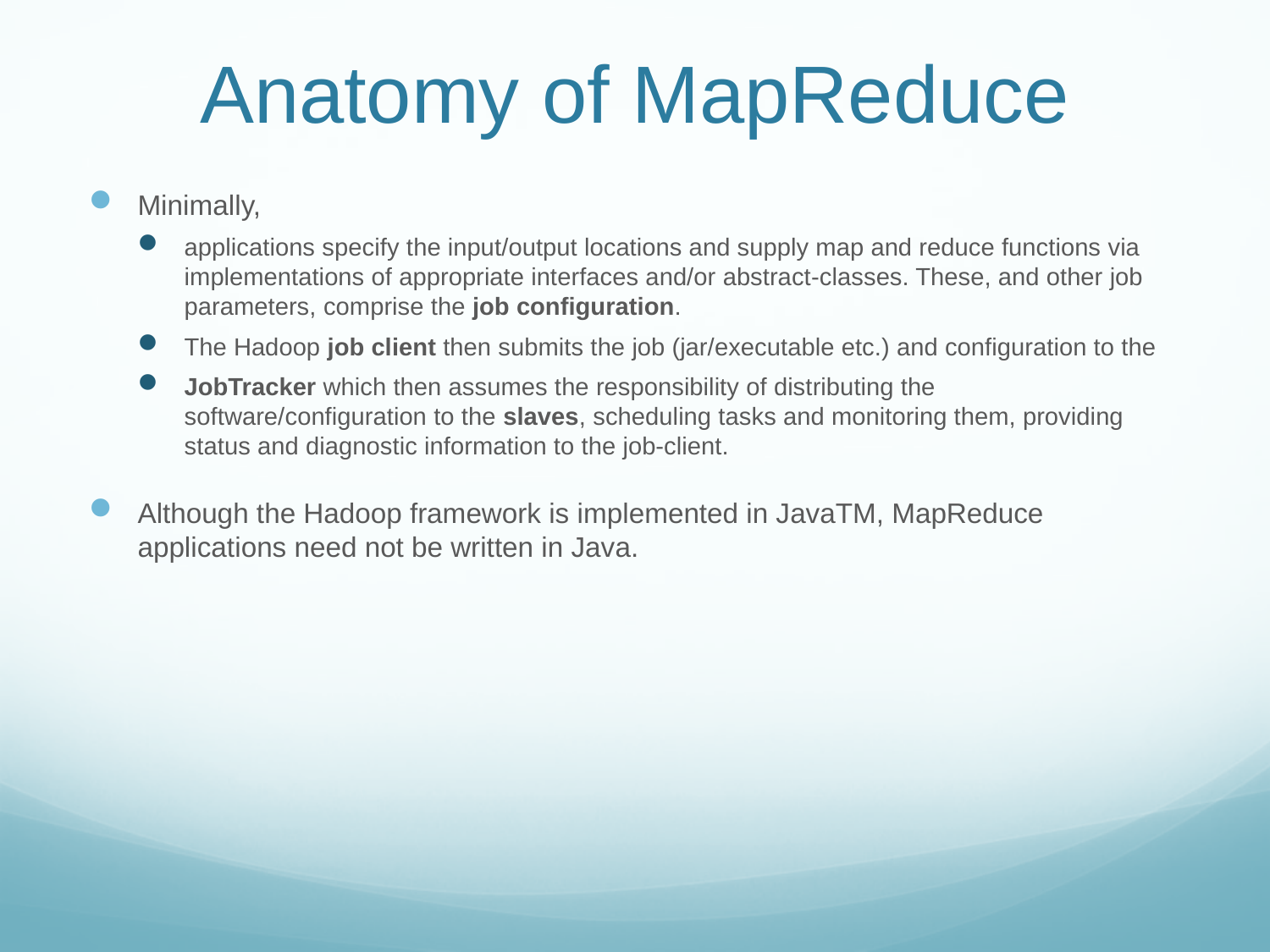

# Anatomy of MapReduce
Minimally,
applications specify the input/output locations and supply map and reduce functions via implementations of appropriate interfaces and/or abstract-classes. These, and other job parameters, comprise the job configuration.
The Hadoop job client then submits the job (jar/executable etc.) and configuration to the
JobTracker which then assumes the responsibility of distributing the software/configuration to the slaves, scheduling tasks and monitoring them, providing status and diagnostic information to the job-client.
Although the Hadoop framework is implemented in JavaTM, MapReduce applications need not be written in Java.